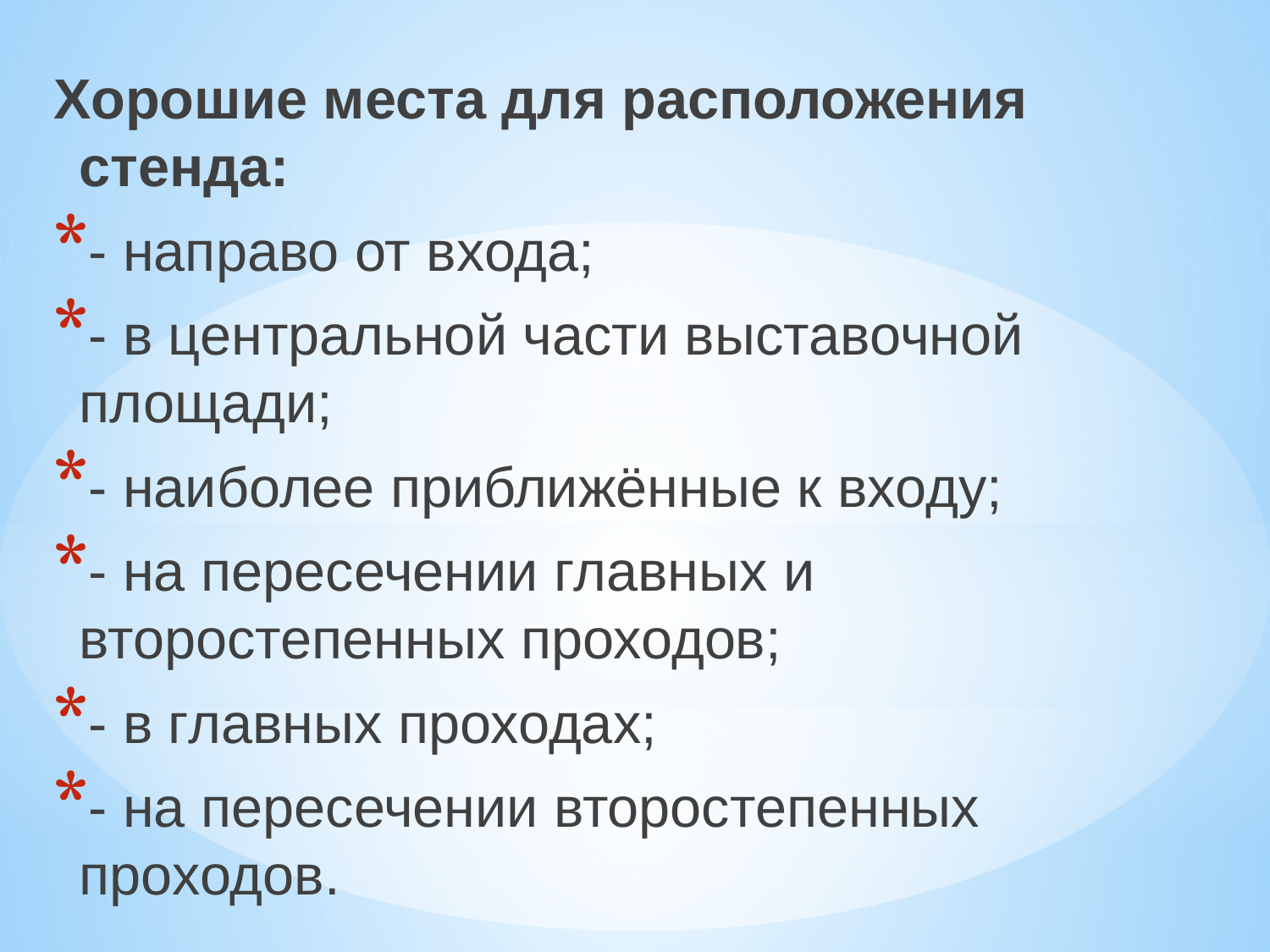

Хорошие места для расположения стенда:
- направо от входа;
- в центральной части выставочной площади;
- наиболее приближённые к входу;
- на пересечении главных и второстепенных проходов;
- в главных проходах;
- на пересечении второстепенных проходов.
#